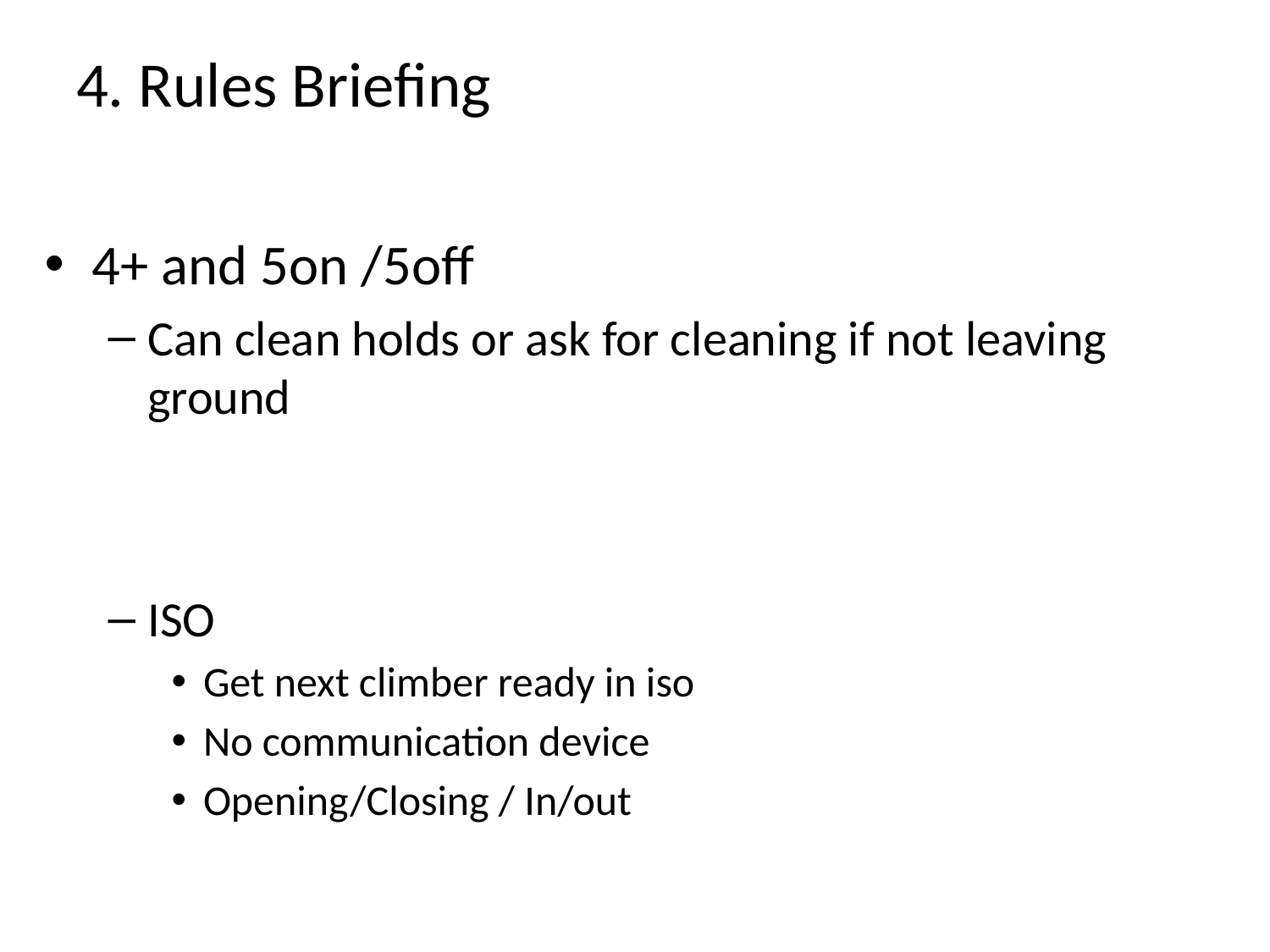

# 4. Rules Briefing
4+ and 5on /5off
Can clean holds or ask for cleaning if not leaving ground

ISO
Get next climber ready in iso
No communication device
Opening/Closing / In/out